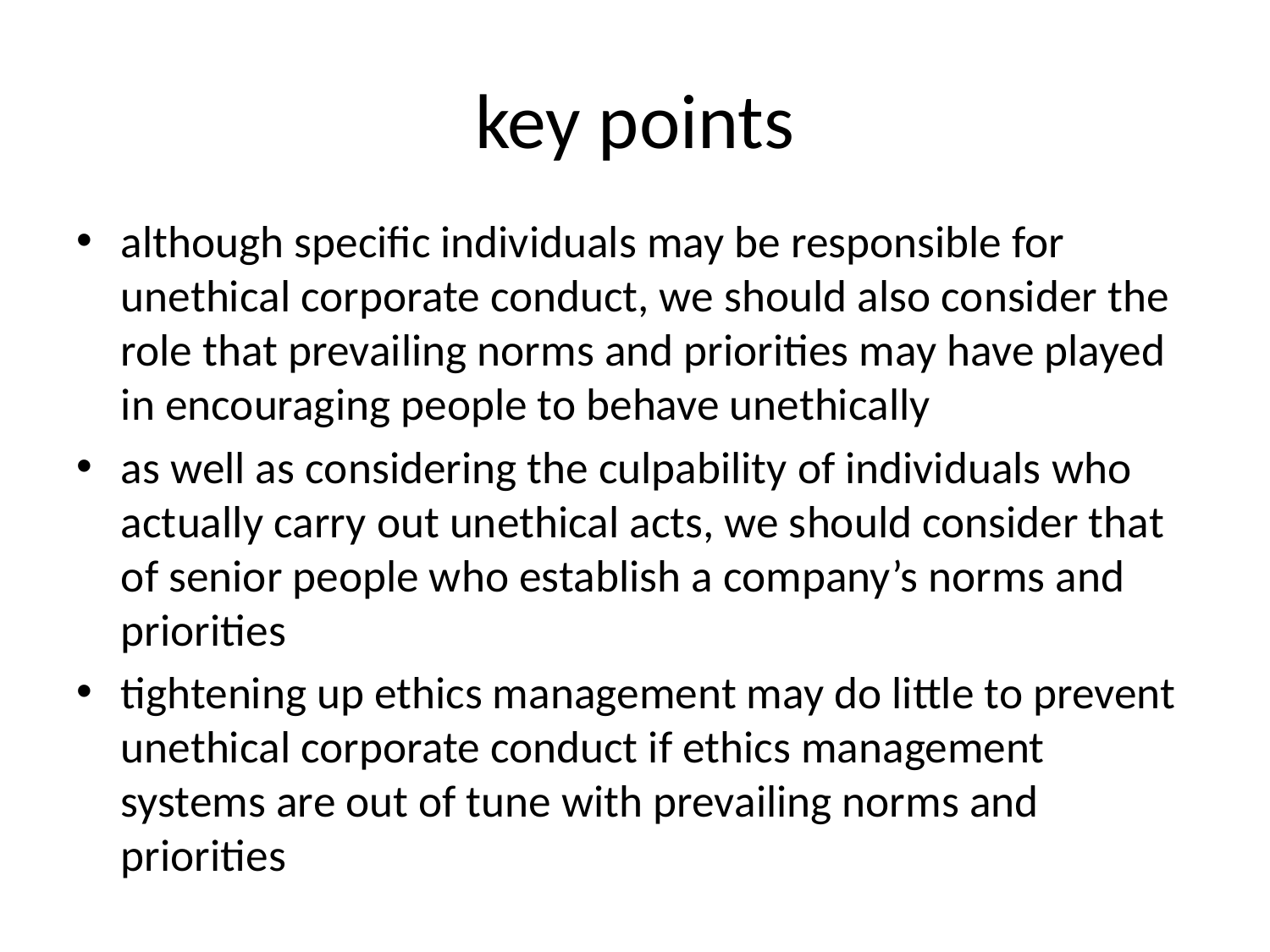

# key points
although specific individuals may be responsible for unethical corporate conduct, we should also consider the role that prevailing norms and priorities may have played in encouraging people to behave unethically
as well as considering the culpability of individuals who actually carry out unethical acts, we should consider that of senior people who establish a company’s norms and priorities
tightening up ethics management may do little to prevent unethical corporate conduct if ethics management systems are out of tune with prevailing norms and priorities